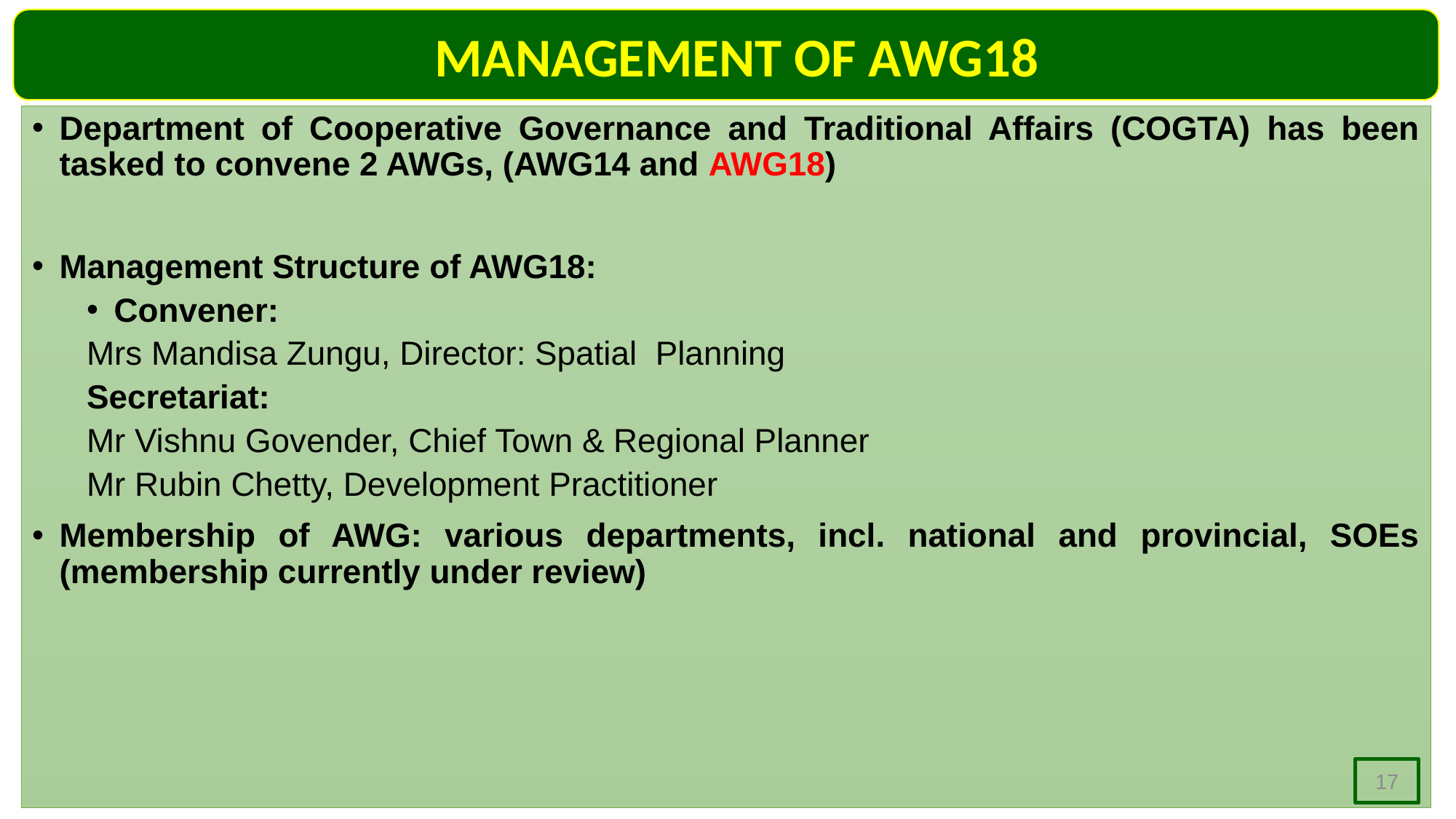

MANAGEMENT OF AWG18
Department of Cooperative Governance and Traditional Affairs (COGTA) has been tasked to convene 2 AWGs, (AWG14 and AWG18)

Management Structure of AWG18:
Convener:
Mrs Mandisa Zungu, Director: Spatial  Planning
Secretariat:
Mr Vishnu Govender, Chief Town & Regional Planner
Mr Rubin Chetty, Development Practitioner
Membership of AWG: various departments, incl. national and provincial, SOEs (membership currently under review)

17